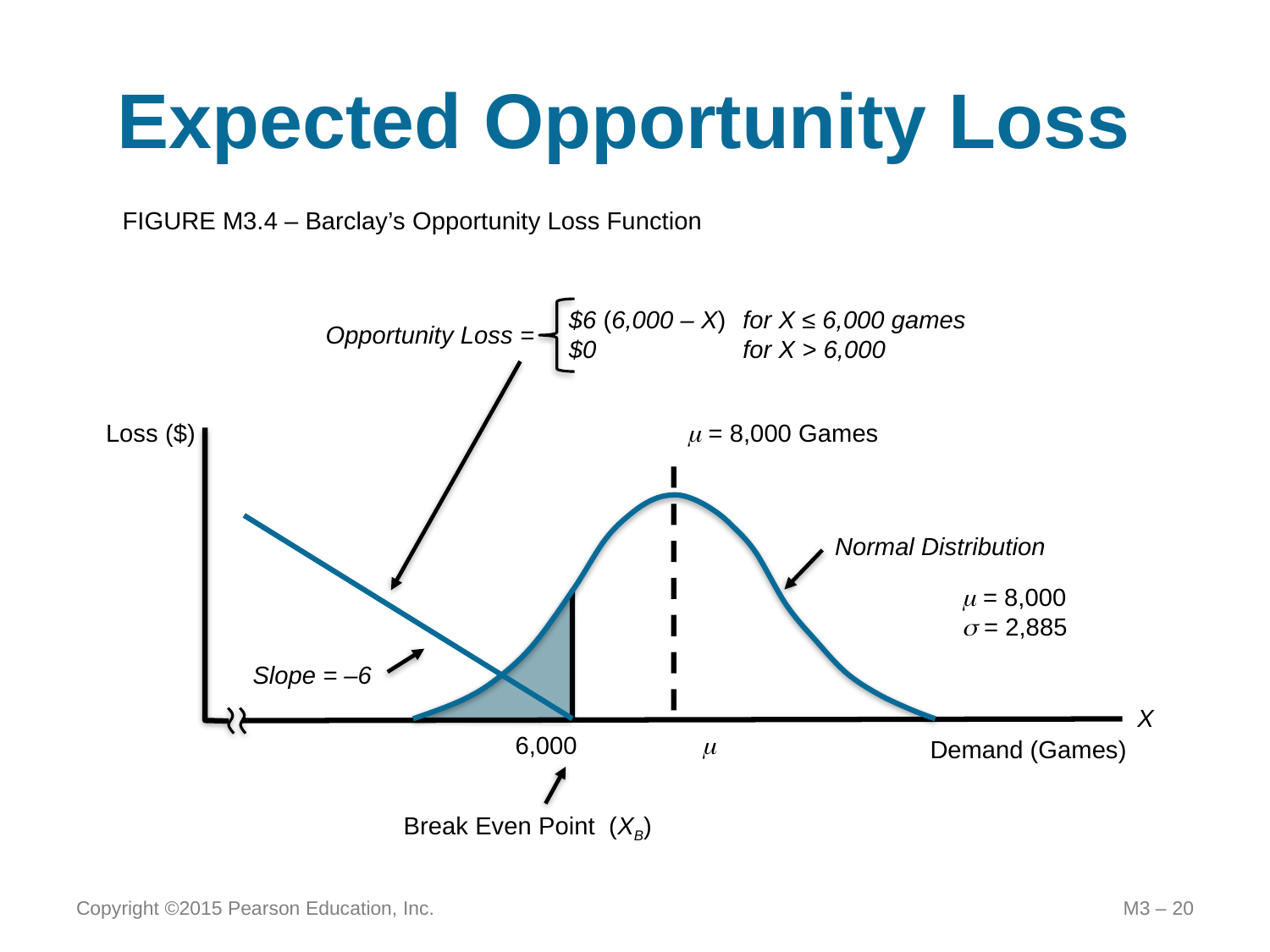

# Expected Opportunity Loss
FIGURE M3.4 – Barclay’s Opportunity Loss Function
$6 (6,000 – X)	for X ≤ 6,000 games
$0	for X > 6,000

Opportunity Loss =

Slope = –6
6,000          μ
Break Even Point  (XB)
Normal Distribution
	μ = 8,000
	σ = 2,885
Loss ($)
μ = 8,000 Games

X

Demand (Games)
Copyright ©2015 Pearson Education, Inc.
M3 – 20